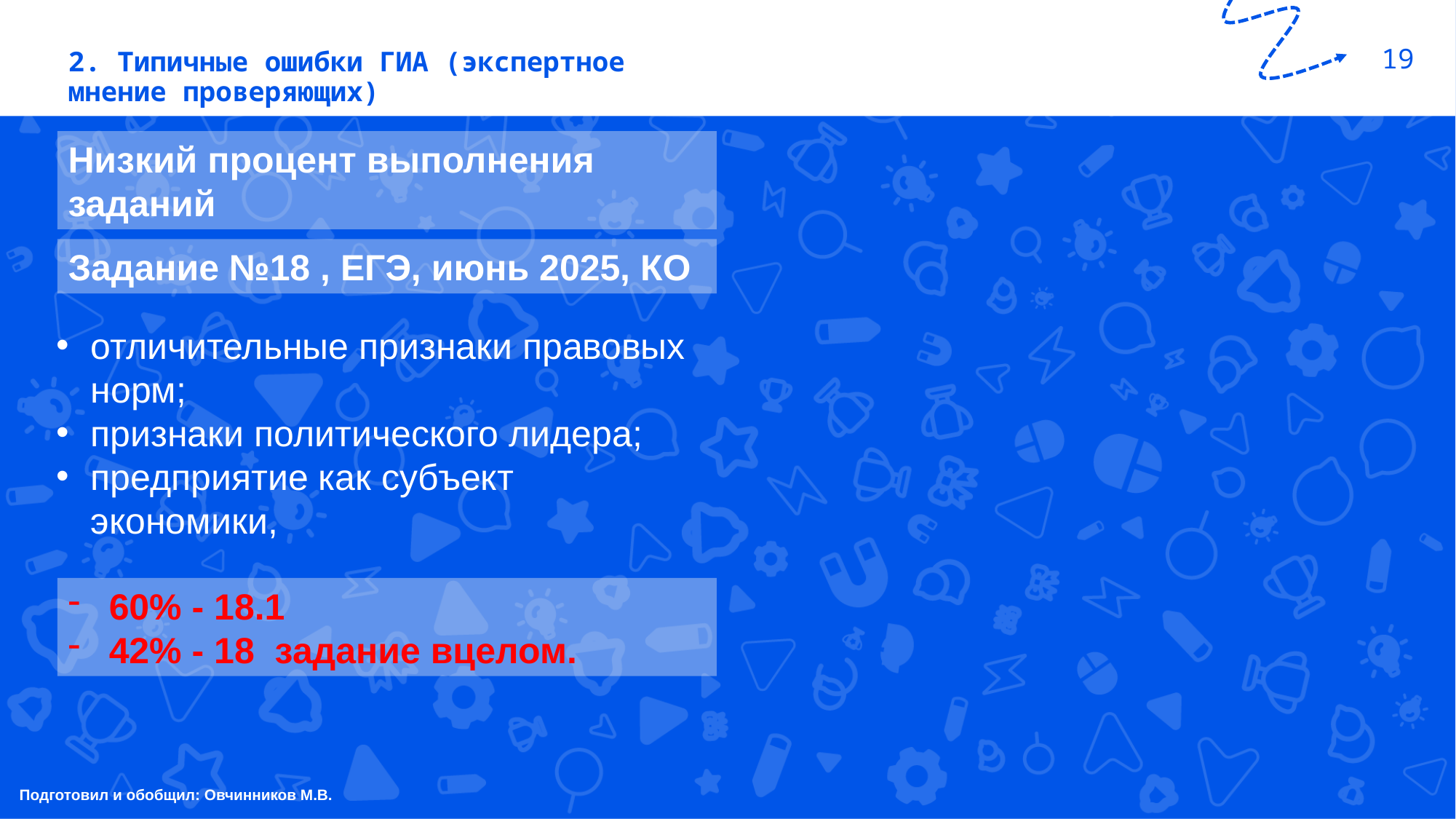

19
2. Типичные ошибки ГИА (экспертное мнение проверяющих)

Низкий процент выполнения заданий
Задание №18 , ЕГЭ, июнь 2025, КО
отличительные признаки правовых норм;
признаки политического лидера;
предприятие как субъект экономики,
60% - 18.1
42% - 18  задание вцелом.
Подготовил и обобщил: Овчинников М.В.